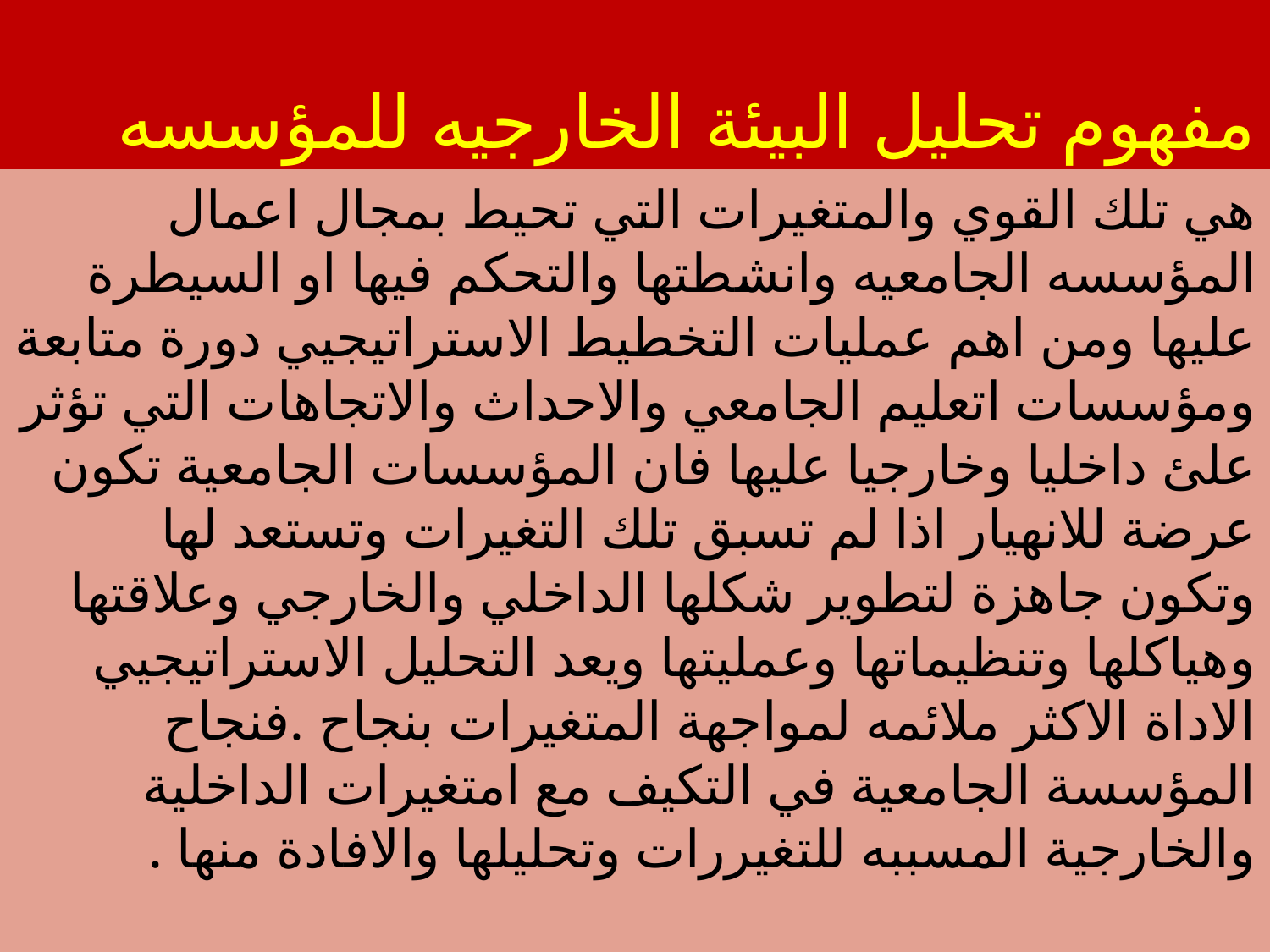

# مفهوم تحليل البيئة الخارجيه للمؤسسه
هي تلك القوي والمتغيرات التي تحيط بمجال اعمال المؤسسه الجامعيه وانشطتها والتحكم فيها او السيطرة عليها ومن اهم عمليات التخطيط الاستراتيجيي دورة متابعة ومؤسسات اتعليم الجامعي والاحداث والاتجاهات التي تؤثر علئ داخليا وخارجيا عليها فان المؤسسات الجامعية تكون عرضة للانهيار اذا لم تسبق تلك التغيرات وتستعد لها وتكون جاهزة لتطوير شكلها الداخلي والخارجي وعلاقتها وهياكلها وتنظيماتها وعمليتها ويعد التحليل الاستراتيجيي الاداة الاكثر ملائمه لمواجهة المتغيرات بنجاح .فنجاح المؤسسة الجامعية في التكيف مع امتغيرات الداخلية والخارجية المسببه للتغيررات وتحليلها والافادة منها .